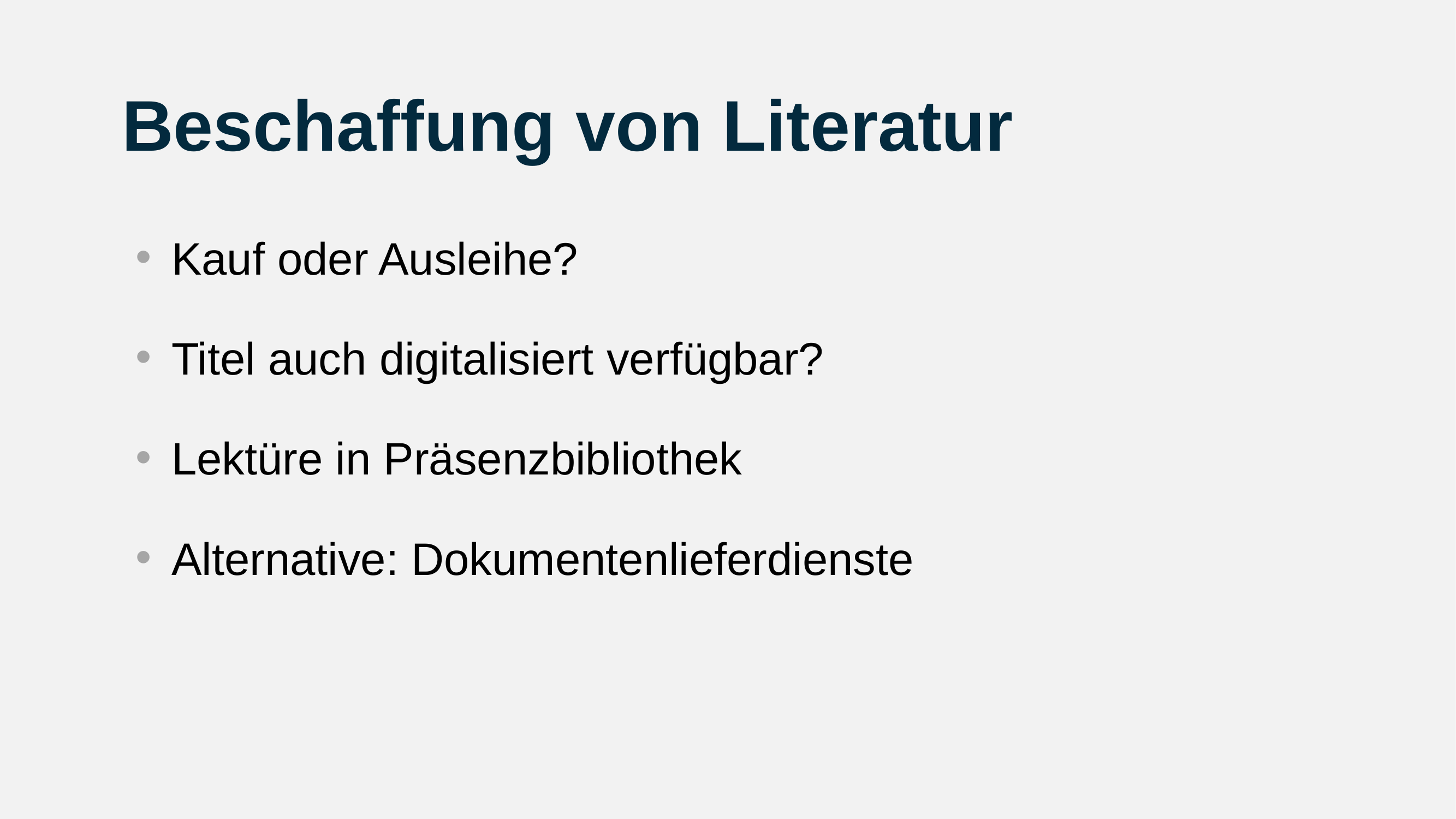

# Beschaffung von Literatur
Kauf oder Ausleihe?
Titel auch digitalisiert verfügbar?
Lektüre in Präsenzbibliothek
Alternative: Dokumentenlieferdienste